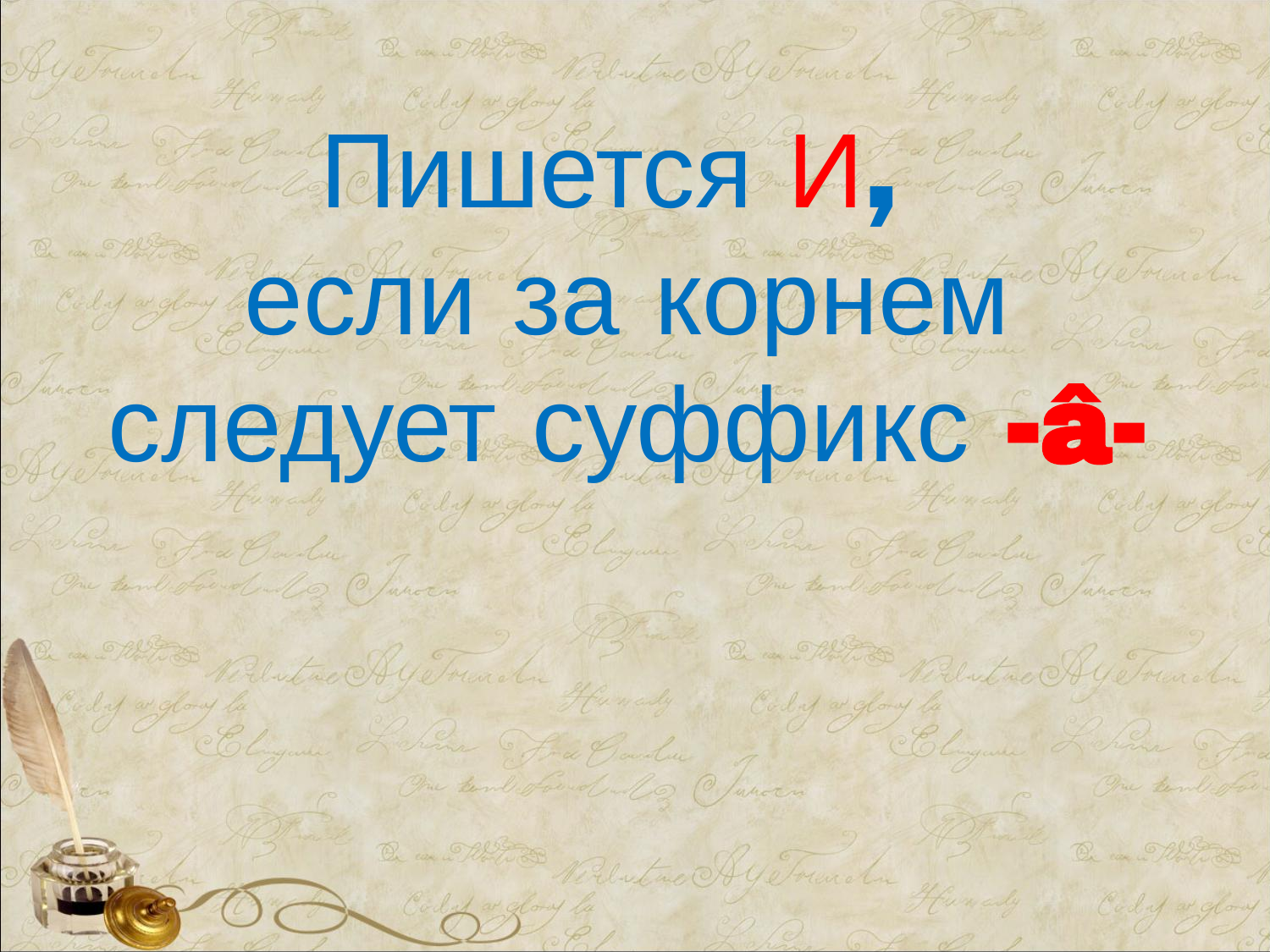

Пишется И,
если за корнем следует суффикс -â-